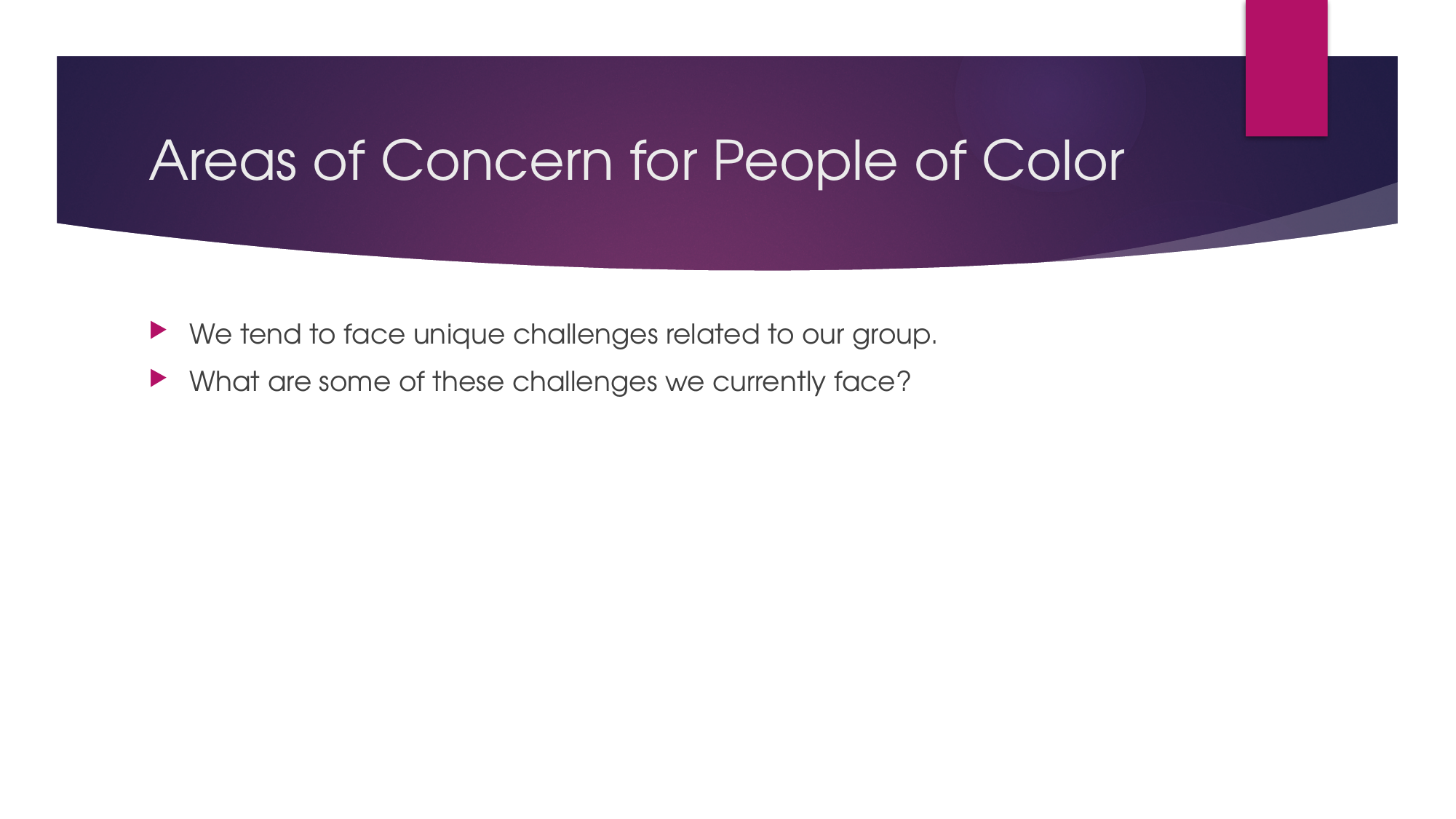

# Areas of Concern for People of Color
We tend to face unique challenges related to our group.
What are some of these challenges we currently face?